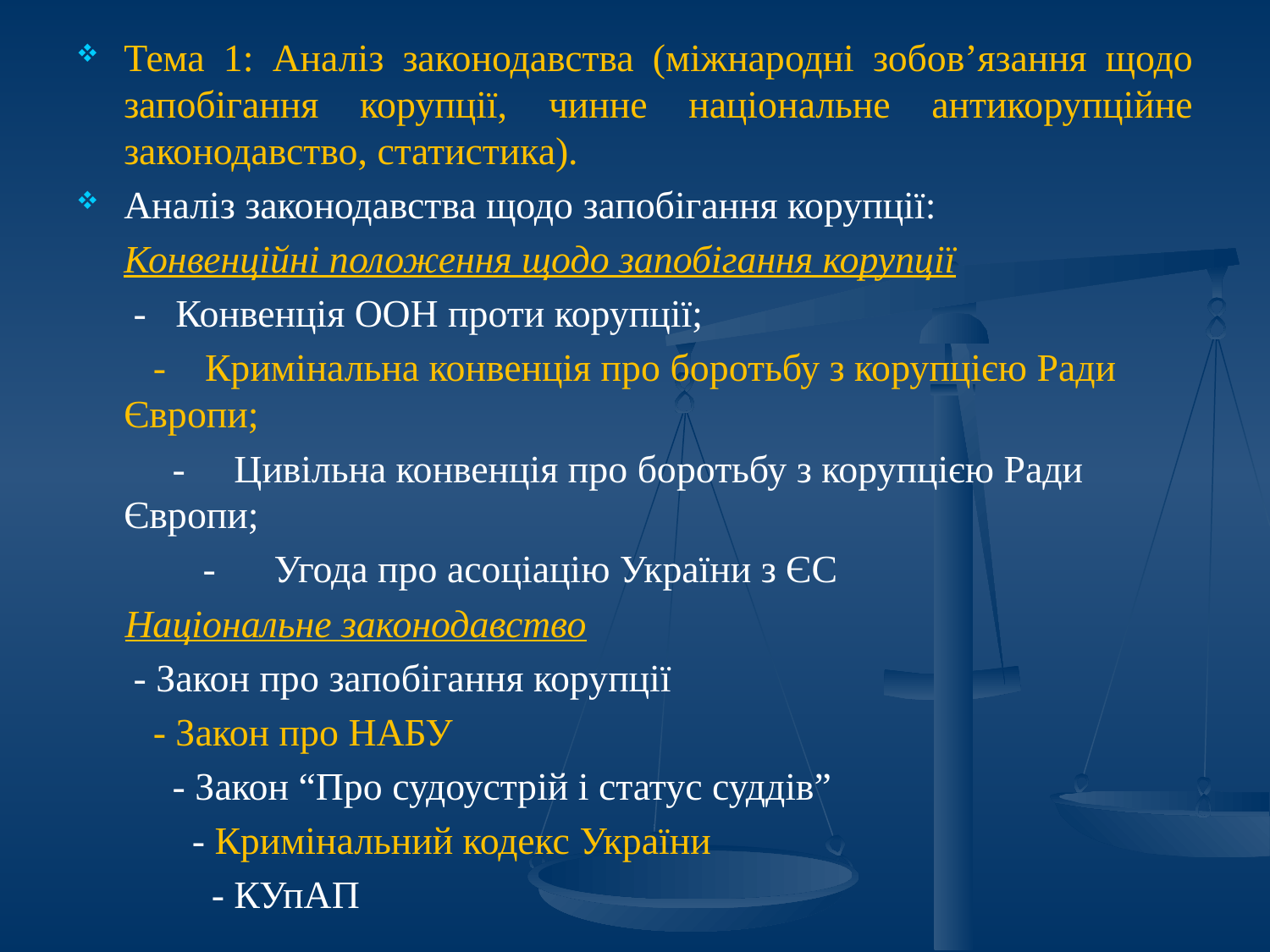

Тема 1: Аналіз законодавства (міжнародні зобов’язання щодо запобігання корупції, чинне національне антикорупційне законодавство, статистика).
Аналіз законодавства щодо запобігання корупції:
	Конвенційні положення щодо запобігання корупції
	 -   Конвенція ООН проти корупції;
	   -    Кримінальна конвенція про боротьбу з корупцією Ради Європи;
	     -     Цивільна конвенція про боротьбу з корупцією Ради Європи;
             -      Угода про асоціацію України з ЄС
     Національне законодавство
	 - Закон про запобігання корупції
	   - Закон про НАБУ
	     - Закон “Про судоустрій і статус суддів”
	       - Кримінальний кодекс України
	         - КУпАП